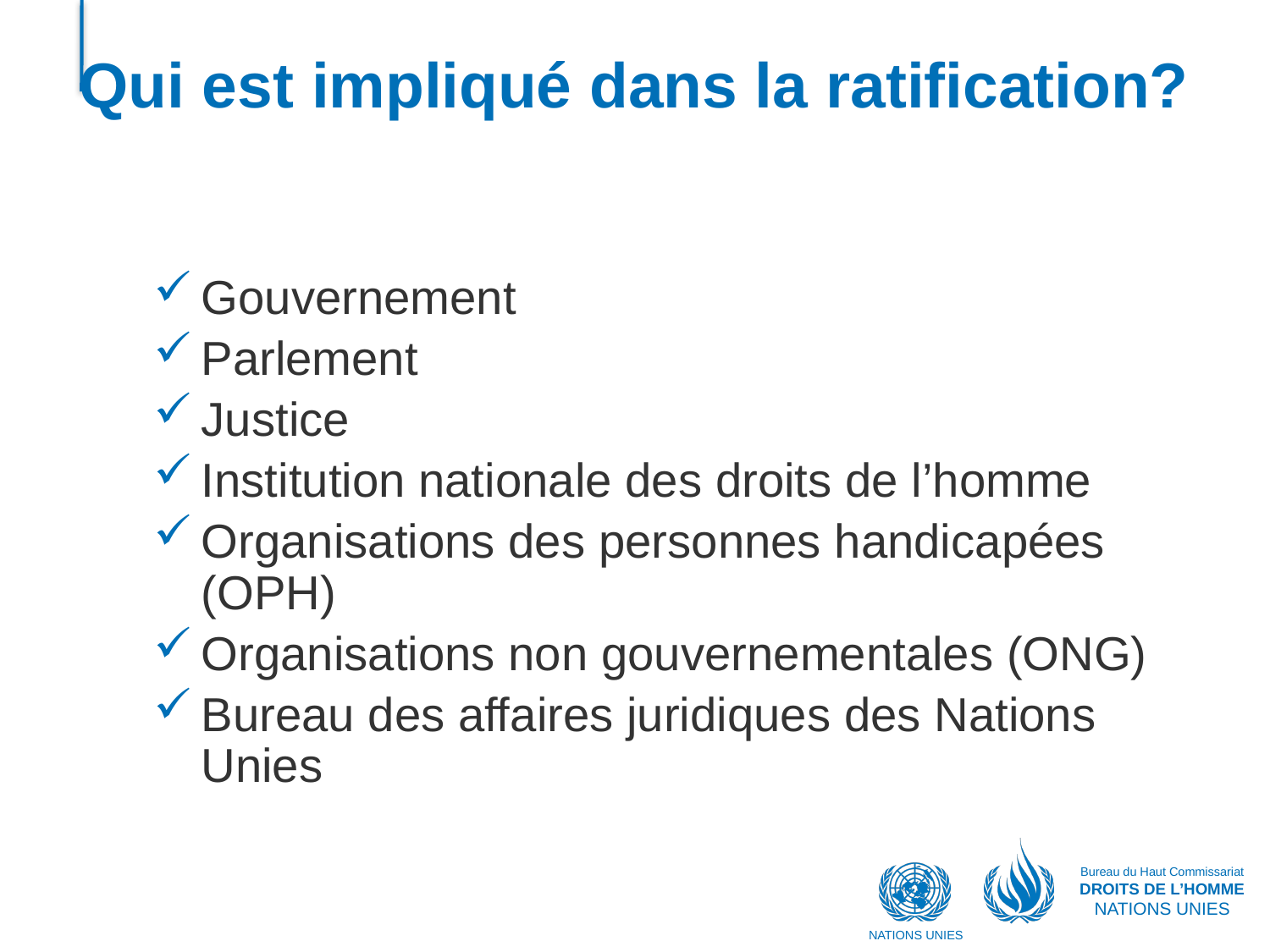

# Qui est impliqué dans la ratification?

Gouvernement
Parlement
Justice
Institution nationale des droits de l’homme
Organisations des personnes handicapées (OPH)
Organisations non gouvernementales (ONG)
Bureau des affaires juridiques des Nations Unies
Bureau du Haut Commissariat
DROITS DE L’HOMME
NATIONS UNIES
NATIONS UNIES